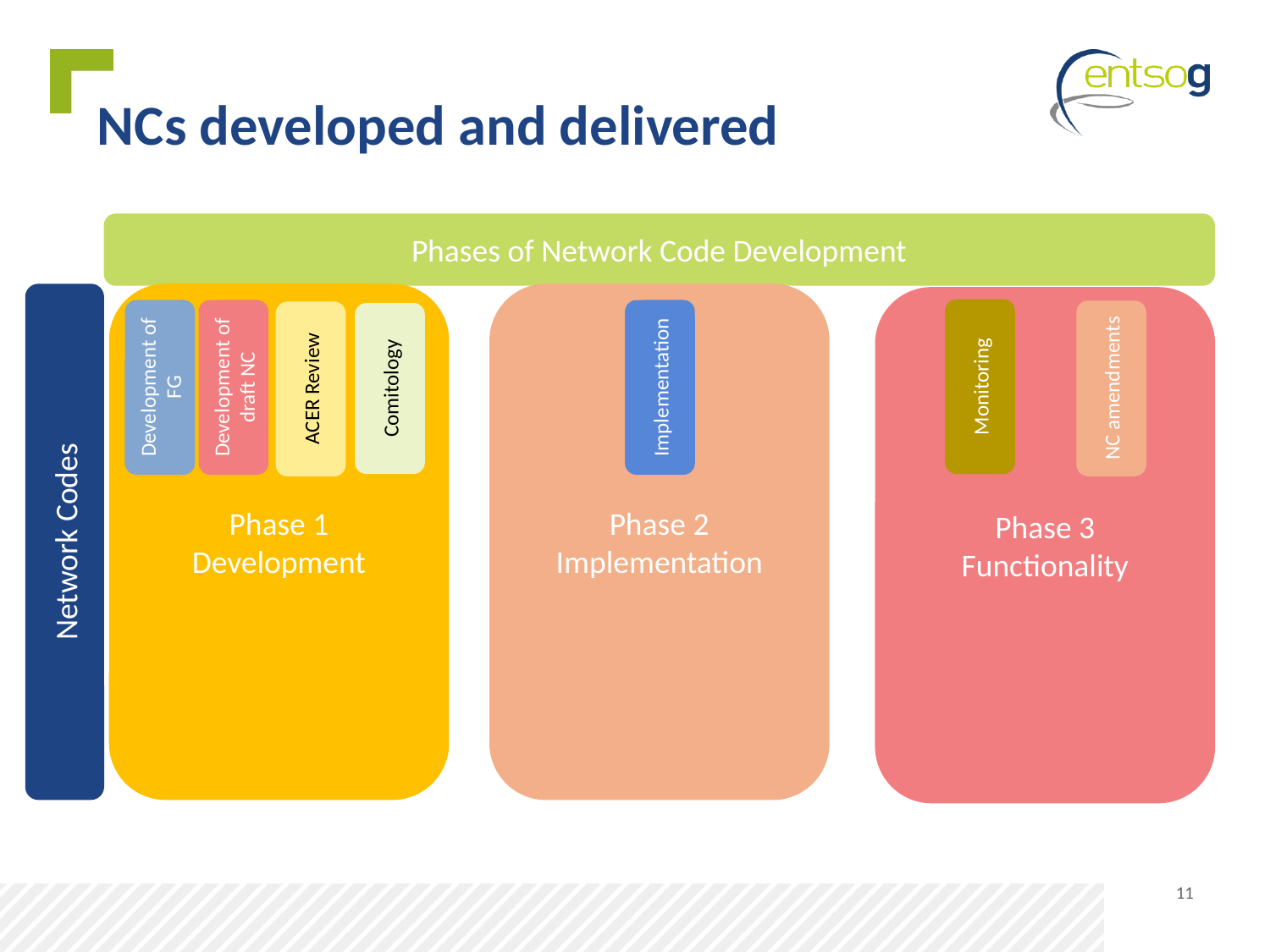

# NCs developed and delivered
Phases of Network Code Development
Network Codes
Phase 1
Development
Phase 2
Implementation
Phase 3
Functionality
Monitoring
Development of FG
Implementation
Development of draft NC
NC amendments
Comitology
ACER Review
11